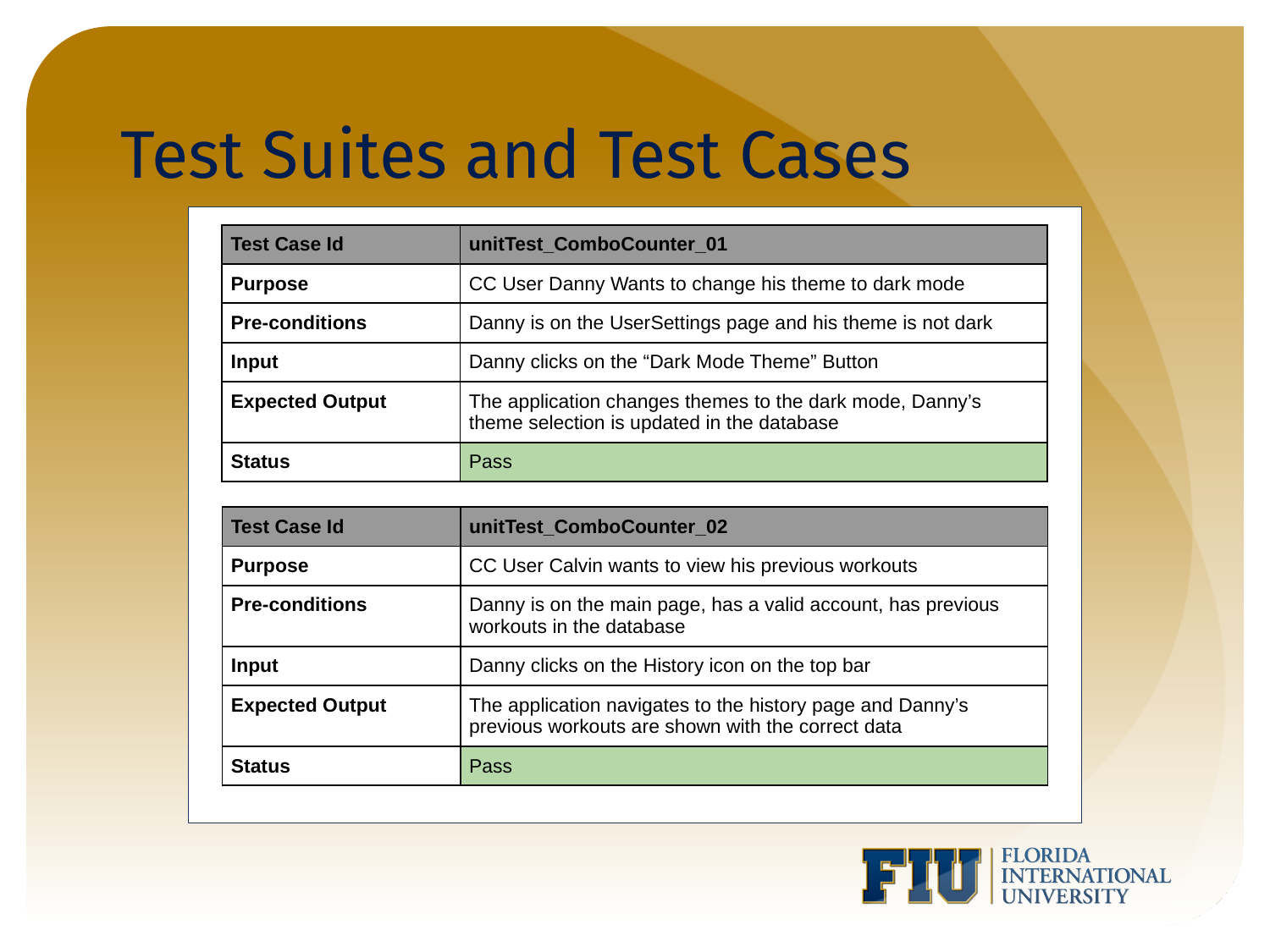

# Test Suites and Test Cases

| Test Case Id | unitTest\_ComboCounter\_01 |
| --- | --- |
| Purpose | CC User Danny Wants to change his theme to dark mode |
| Pre-conditions | Danny is on the UserSettings page and his theme is not dark |
| Input | Danny clicks on the “Dark Mode Theme” Button |
| Expected Output | The application changes themes to the dark mode, Danny’s theme selection is updated in the database |
| Status | Pass |
| Test Case Id | unitTest\_ComboCounter\_02 |
| --- | --- |
| Purpose | CC User Calvin wants to view his previous workouts |
| Pre-conditions | Danny is on the main page, has a valid account, has previous workouts in the database |
| Input | Danny clicks on the History icon on the top bar |
| Expected Output | The application navigates to the history page and Danny’s previous workouts are shown with the correct data |
| Status | Pass |